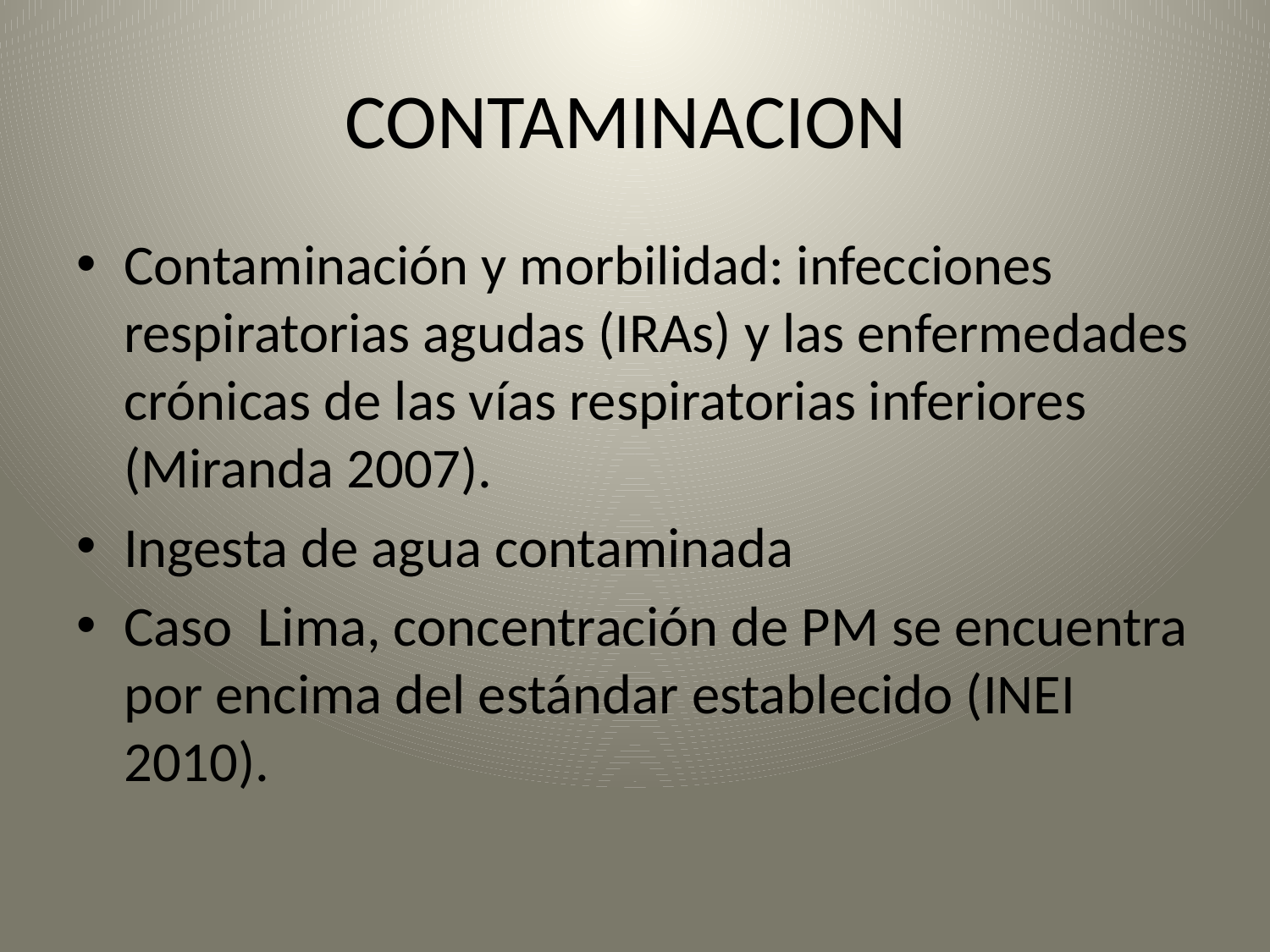

# CONTAMINACION
Contaminación y morbilidad: infecciones respiratorias agudas (IRAs) y las enfermedades crónicas de las vías respiratorias inferiores (Miranda 2007).
Ingesta de agua contaminada
Caso  Lima, concentración de PM se encuentra por encima del estándar establecido (INEI 2010).